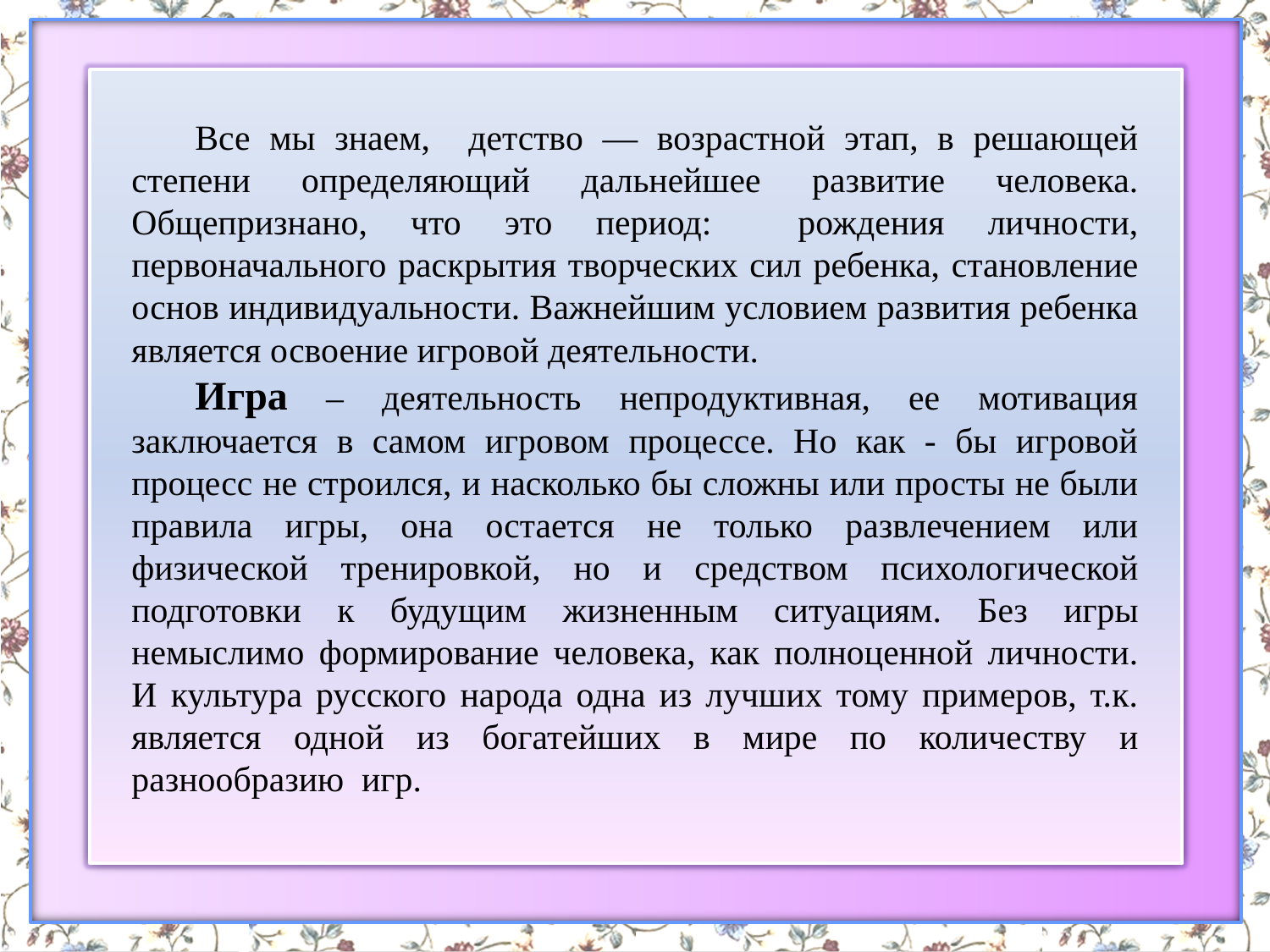

Все мы знаем,  детство — возрастной этап, в решающей степени определяющий дальнейшее развитие человека. Общепризнано, что это период:  рождения личности, первоначального раскрытия творческих сил ребенка, становление основ индивидуальности. Важнейшим условием развития ребенка является освоение игровой деятельности.
Игра – деятельность непродуктивная, ее мотивация заключается в самом игровом процессе. Но как - бы игровой процесс не строился, и насколько бы сложны или просты не были правила игры, она остается не только развлечением или физической тренировкой, но и средством психологической подготовки к будущим жизненным ситуациям. Без игры немыслимо формирование человека, как полноценной личности. И культура русского народа одна из лучших тому примеров, т.к. является одной из богатейших в мире по количеству и разнообразию  игр.